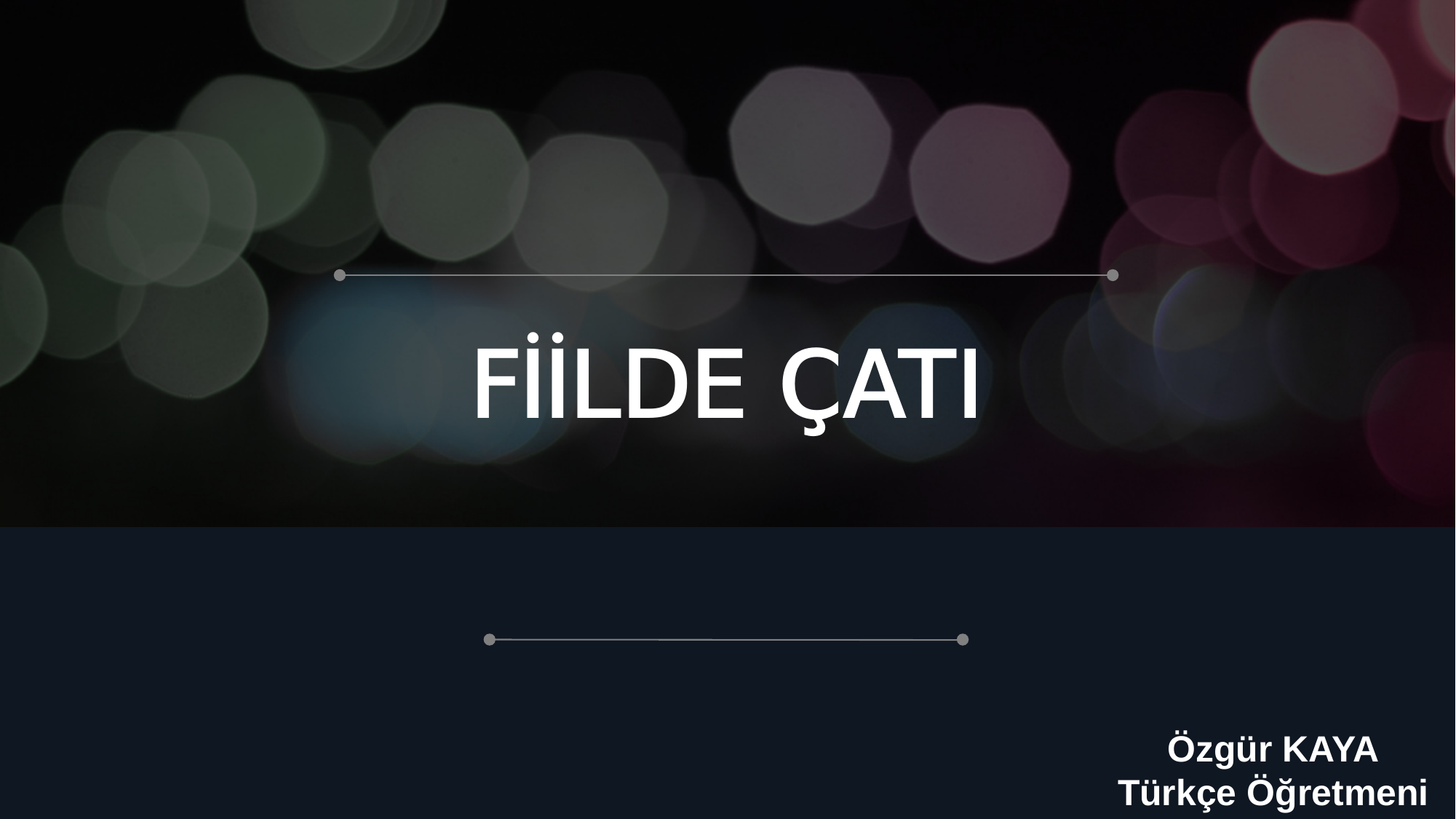

# FİİLDE ÇATI
Özgür KAYA
Türkçe Öğretmeni